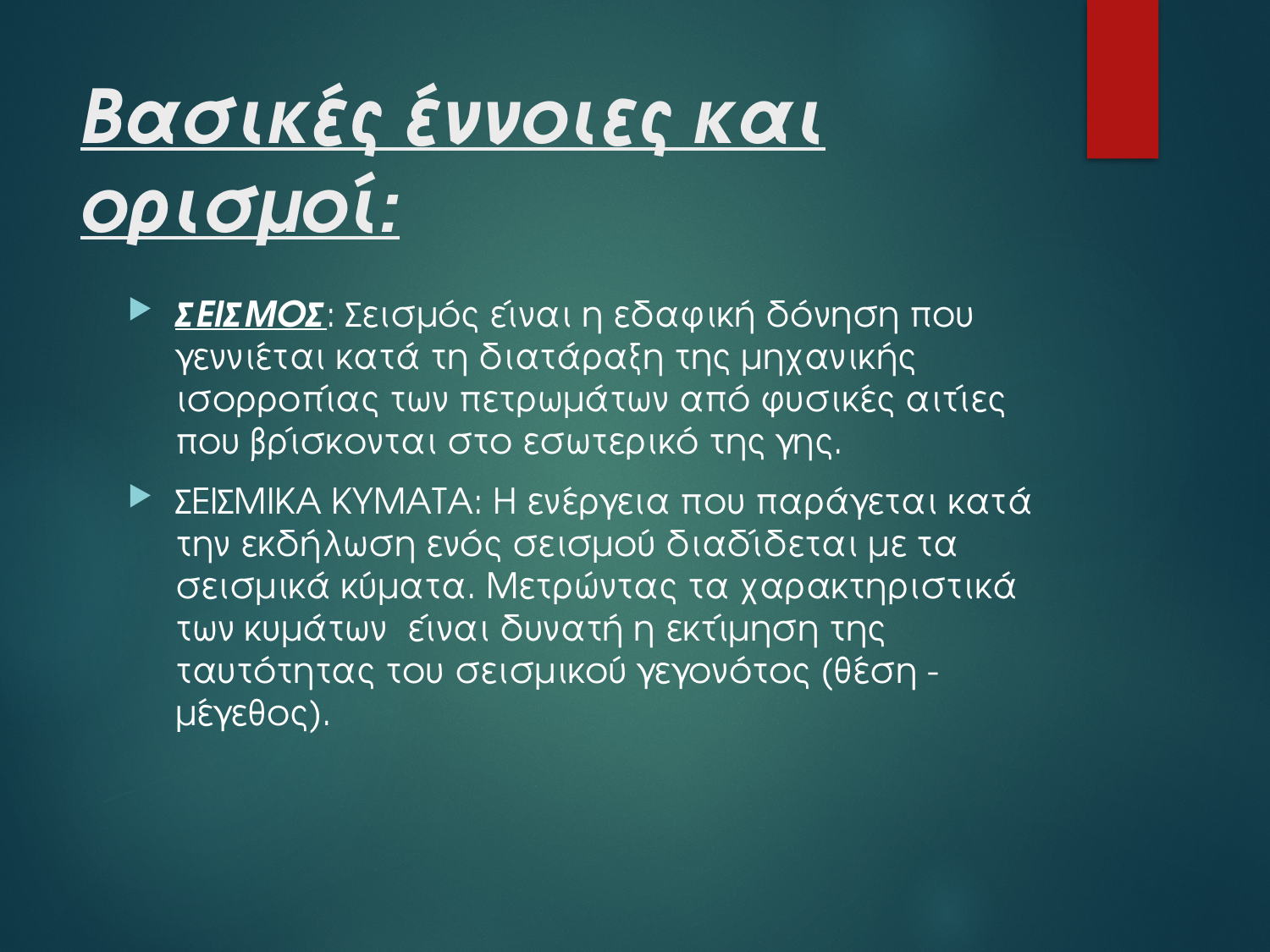

# Βασικές έννοιες και ορισμοί:
ΣΕΙΣΜΟΣ: Σεισμός είναι η εδαφική δόνηση που γεννιέται κατά τη διατάραξη της μηχανικής ισορροπίας των πετρωμάτων από φυσικές αιτίες που βρίσκονται στο εσωτερικό της γης.
ΣΕΙΣΜΙΚΑ ΚΥΜΑΤΑ: Η ενέργεια που παράγεται κατά την εκδήλωση ενός σεισμού διαδίδεται με τα σεισμικά κύματα. Μετρώντας τα χαρακτηριστικά των κυμάτων  είναι δυνατή η εκτίμηση της ταυτότητας του σεισμικού γεγονότος (θέση -μέγεθος).